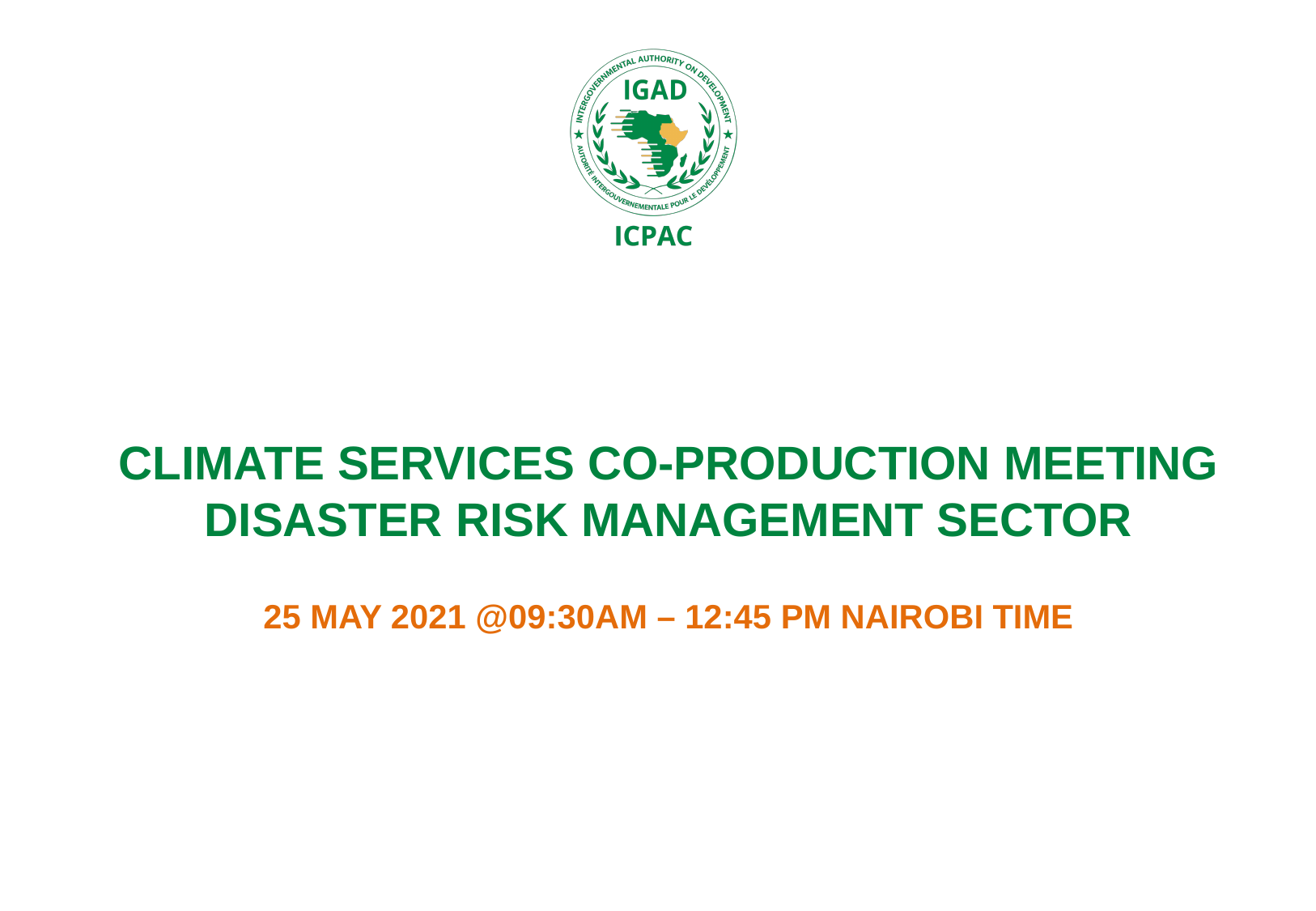

# Climate Services Co-production Meeting Disaster risk management sector 25 May 2021 @09:30AM – 12:45 PM Nairobi Time